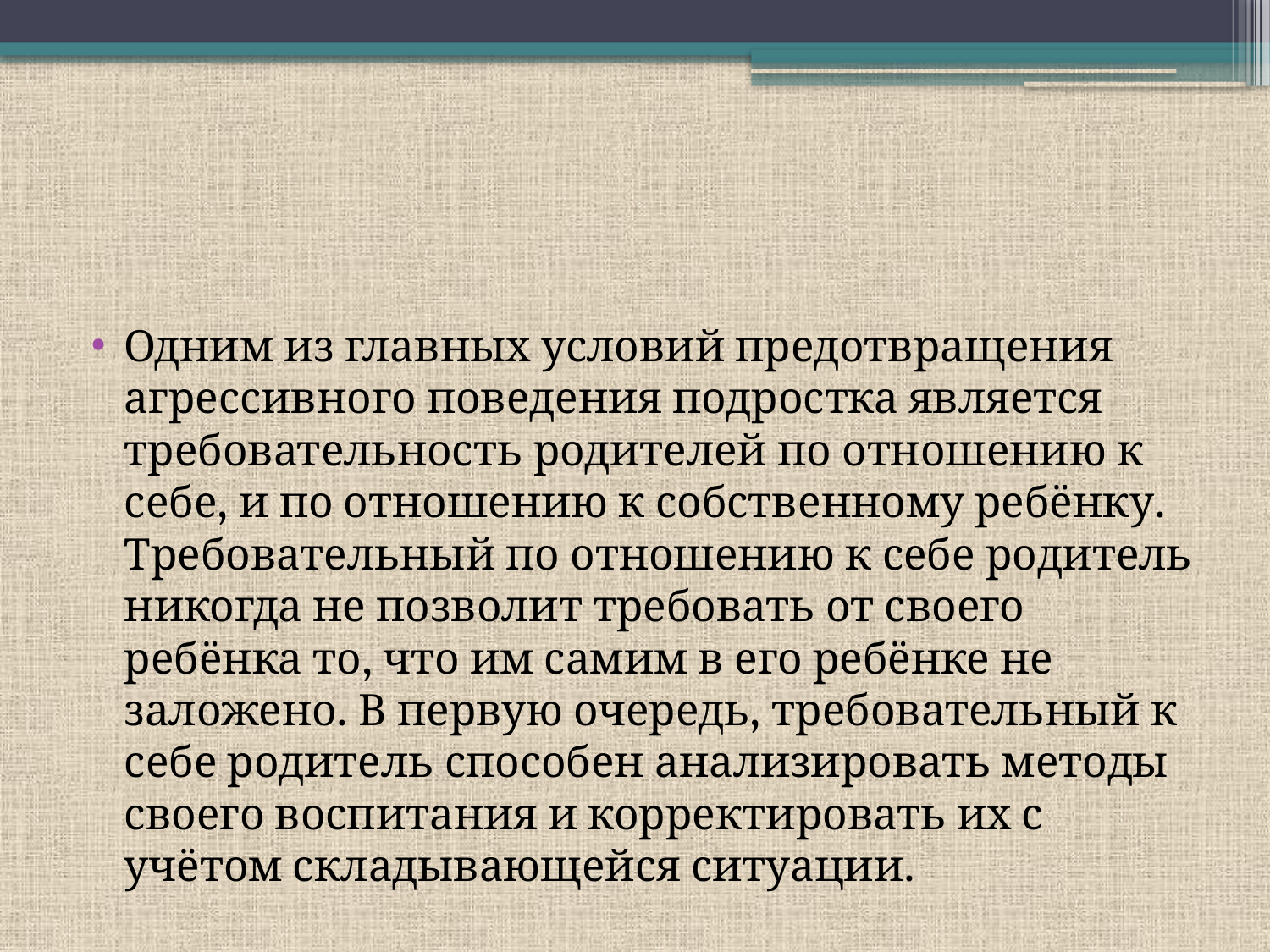

#
Одним из главных условий предотвращения агрессивного поведения подростка является требовательность родителей по отношению к себе, и по отношению к собственному ребёнку. Требовательный по отношению к себе родитель никогда не позволит требовать от своего ребёнка то, что им самим в его ребёнке не заложено. В первую очередь, требовательный к себе родитель способен анализировать методы своего воспитания и корректировать их с учётом складывающейся ситуации.